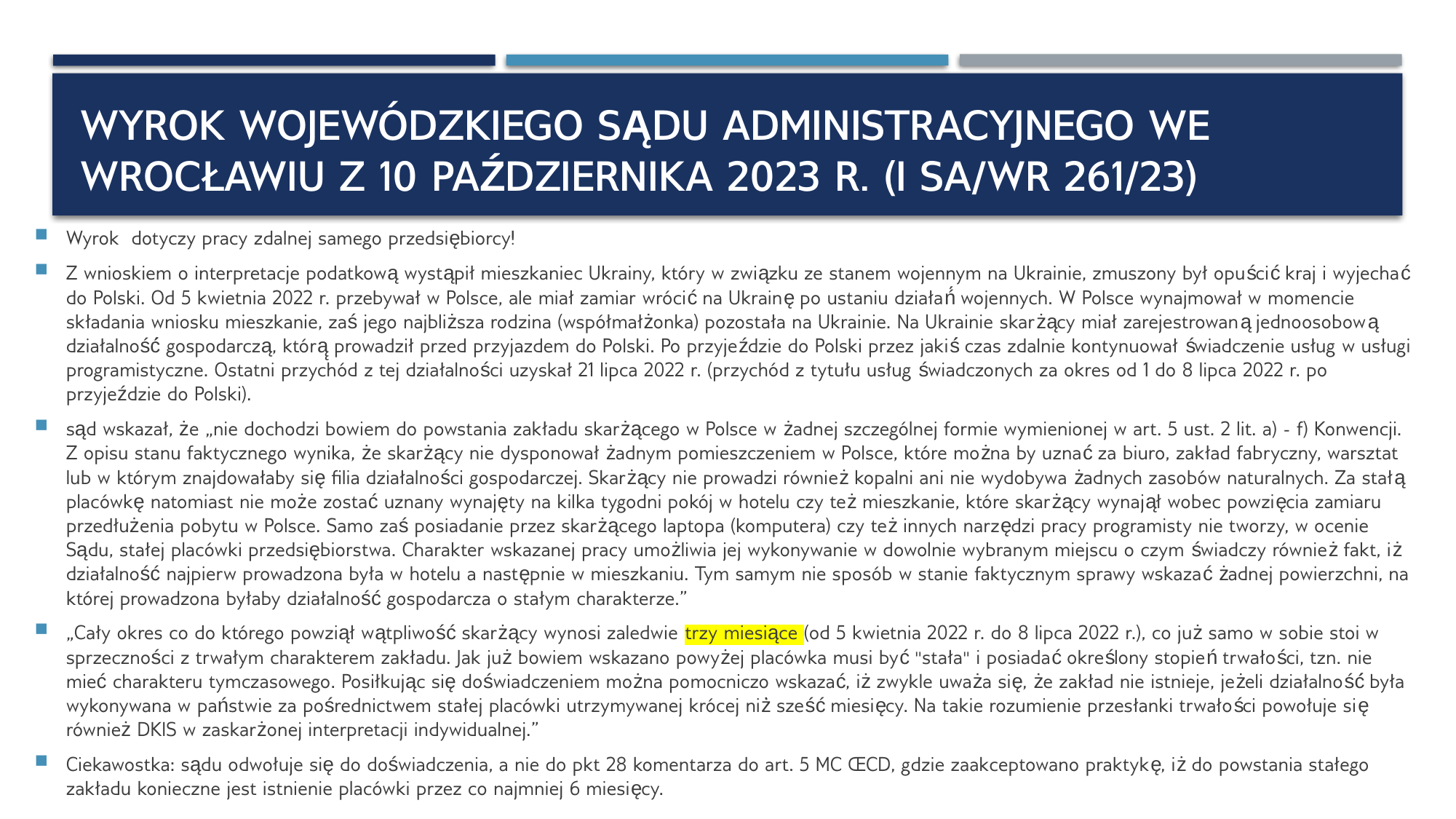

# Wyrok Wojewódzkiego Sądu Administracyjnego we Wrocławiu z 10 października 2023 r. (I SA/Wr 261/23)
Wyrok  dotyczy pracy zdalnej samego przedsiębiorcy!
Z wnioskiem o interpretacje podatkową wystąpił mieszkaniec Ukrainy, który w związku ze stanem wojennym na Ukrainie, zmuszony był opuścić kraj i wyjechać do Polski. Od 5 kwietnia 2022 r. przebywał w Polsce, ale miał zamiar wrócić na Ukrainę po ustaniu działań́ wojennych. W Polsce wynajmował w momencie składania wniosku mieszkanie, zaś jego najbliższa rodzina (współmałżonka) pozostała na Ukrainie. Na Ukrainie skarżący miał zarejestrowaną jednoosobową działalność́ gospodarczą, którą̨ prowadził przed przyjazdem do Polski. Po przyjeździe do Polski przez jakiś́ czas zdalnie kontynuował świadczenie usług w usługi programistyczne. Ostatni przychód z tej działalności uzyskał 21 lipca 2022 r. (przychód z tytułu usług świadczonych za okres od 1 do 8 lipca 2022 r. po przyjeździe do Polski).
sąd wskazał, że „nie dochodzi bowiem do powstania zakładu skarżącego w Polsce w żadnej szczególnej formie wymienionej w art. 5 ust. 2 lit. a) - f) Konwencji. Z opisu stanu faktycznego wynika, że skarżący nie dysponował żadnym pomieszczeniem w Polsce, które można by uznać za biuro, zakład fabryczny, warsztat lub w którym znajdowałaby się filia działalności gospodarczej. Skarżący nie prowadzi również kopalni ani nie wydobywa żadnych zasobów naturalnych. Za stałą placówkę natomiast nie może zostać uznany wynajęty na kilka tygodni pokój w hotelu czy też mieszkanie, które skarżący wynajął wobec powzięcia zamiaru przedłużenia pobytu w Polsce. Samo zaś posiadanie przez skarżącego laptopa (komputera) czy też innych narzędzi pracy programisty nie tworzy, w ocenie Sądu, stałej placówki przedsiębiorstwa. Charakter wskazanej pracy umożliwia jej wykonywanie w dowolnie wybranym miejscu o czym świadczy również fakt, iż działalność najpierw prowadzona była w hotelu a następnie w mieszkaniu. Tym samym nie sposób w stanie faktycznym sprawy wskazać żadnej powierzchni, na której prowadzona byłaby działalność gospodarcza o stałym charakterze.”
„Cały okres co do którego powziął wątpliwość skarżący wynosi zaledwie trzy miesiące (od 5 kwietnia 2022 r. do 8 lipca 2022 r.), co już samo w sobie stoi w sprzeczności z trwałym charakterem zakładu. Jak już bowiem wskazano powyżej placówka musi być "stała" i posiadać określony stopień trwałości, tzn. nie mieć charakteru tymczasowego. Posiłkując się doświadczeniem można pomocniczo wskazać, iż zwykle uważa się, że zakład nie istnieje, jeżeli działalność́ była wykonywana w państwie za pośrednictwem stałej placówki utrzymywanej krócej niż̇ sześć miesięcy. Na takie rozumienie przesłanki trwałości powołuje się również DKIS w zaskarżonej interpretacji indywidualnej.”
Ciekawostka: sądu odwołuje się do doświadczenia, a nie do pkt 28 komentarza do art. 5 MC OECD, gdzie zaakceptowano praktykę, iż do powstania stałego zakładu konieczne jest istnienie placówki przez co najmniej 6 miesięcy.